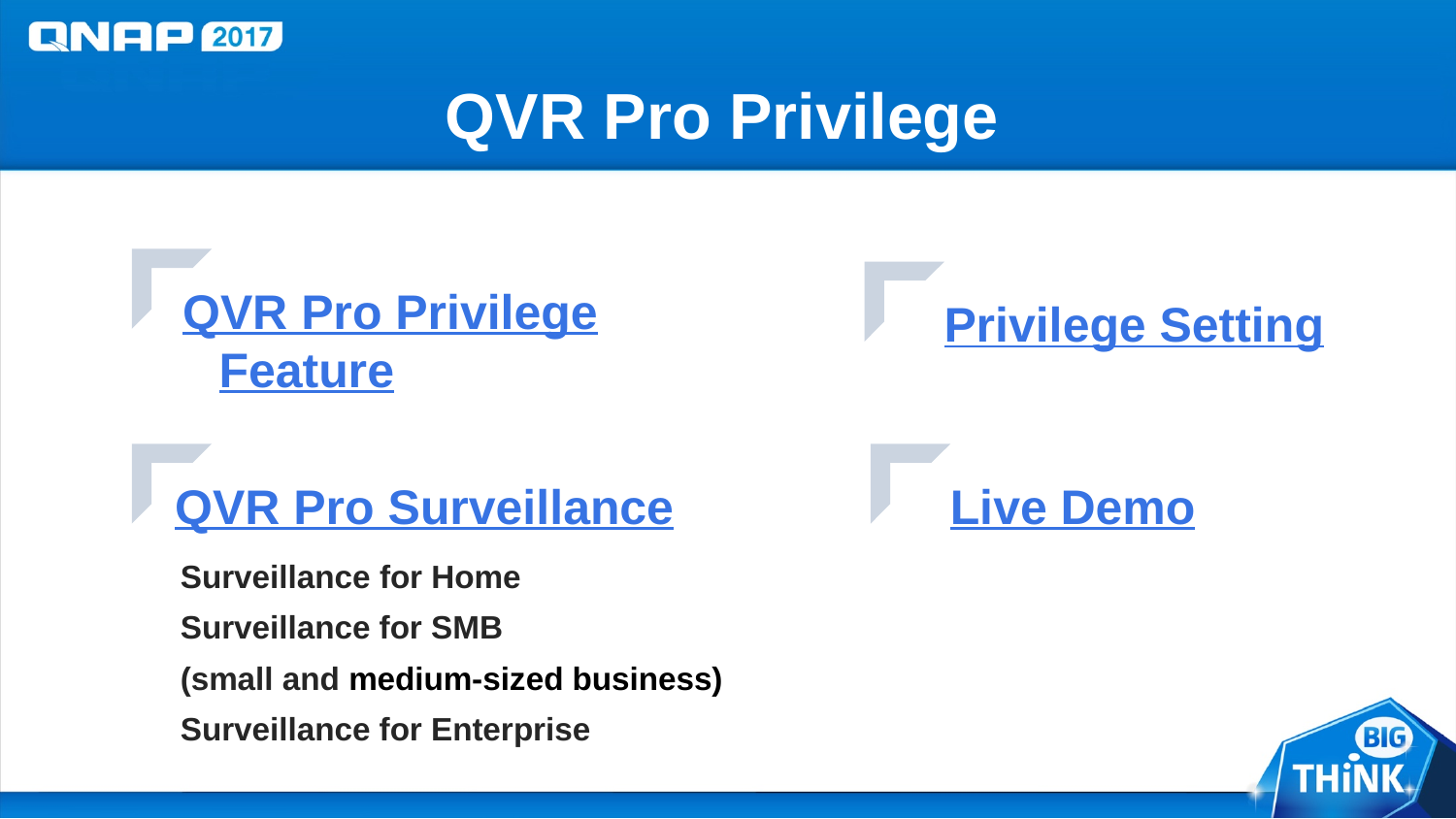

# QVR Pro Privilege

QVR Pro Privilege Feature

Privilege Setting

QVR Pro Surveillance
Surveillance for Home
Surveillance for SMB
(small and medium-sized business)
Surveillance for Enterprise

Live Demo